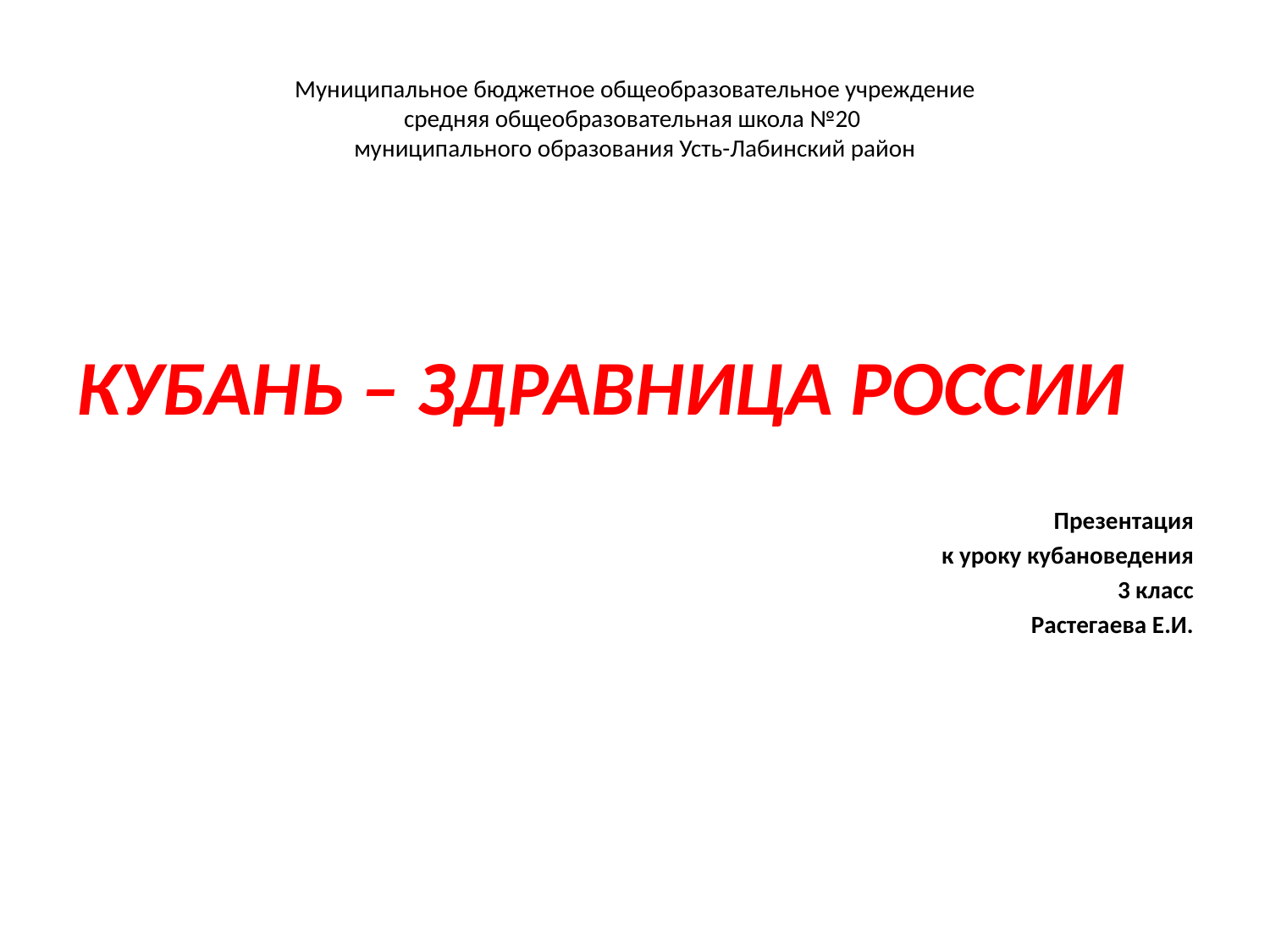

# Муниципальное бюджетное общеобразовательное учреждение средняя общеобразовательная школа №20 муниципального образования Усть-Лабинский район

КУБАНЬ – ЗДРАВНИЦА РОССИИ

Презентация
к уроку кубановедения
3 класс
Растегаева Е.И.